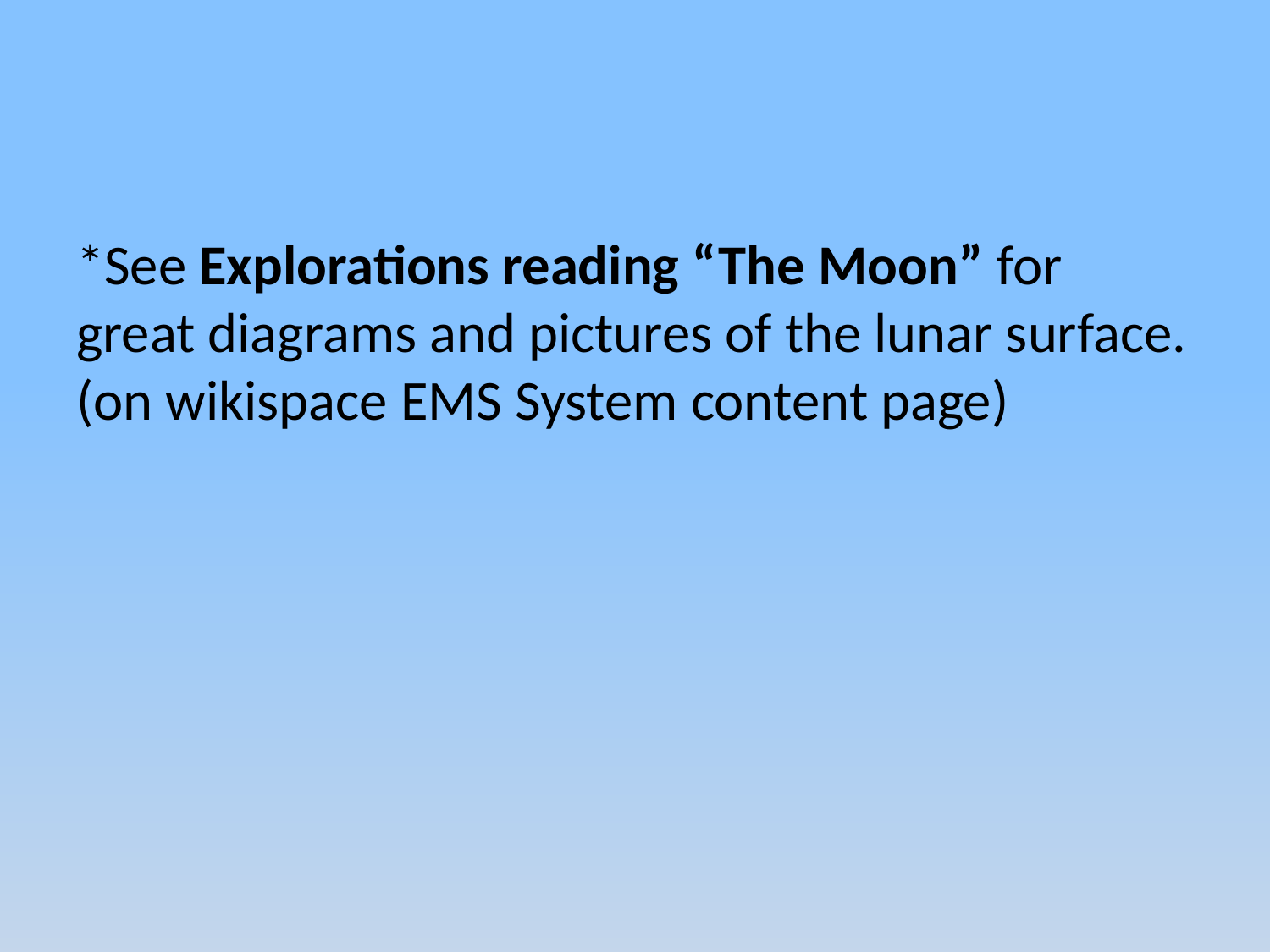

*See Explorations reading “The Moon” for great diagrams and pictures of the lunar surface. (on wikispace EMS System content page)